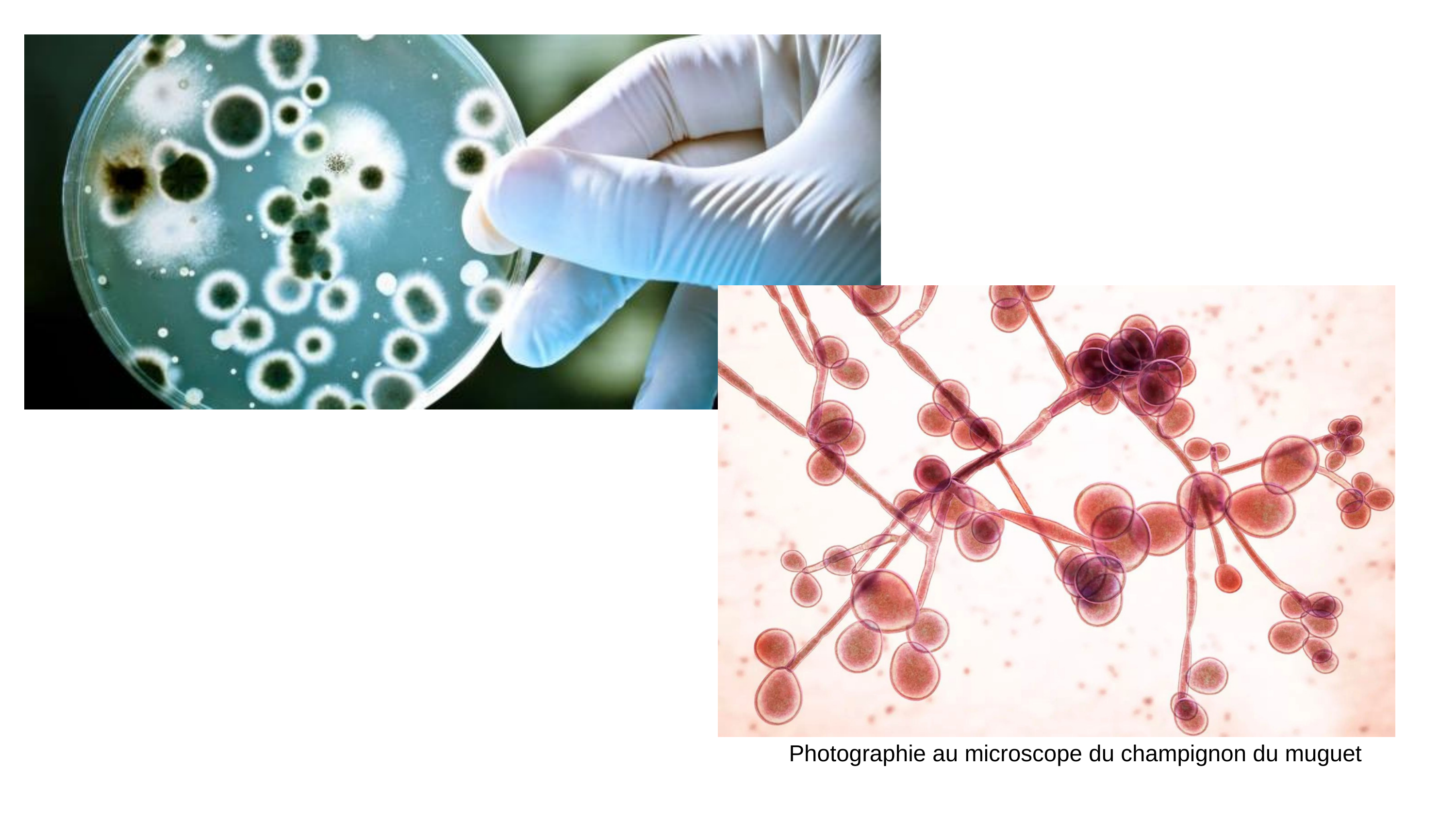

Photographie au microscope du champignon du muguet